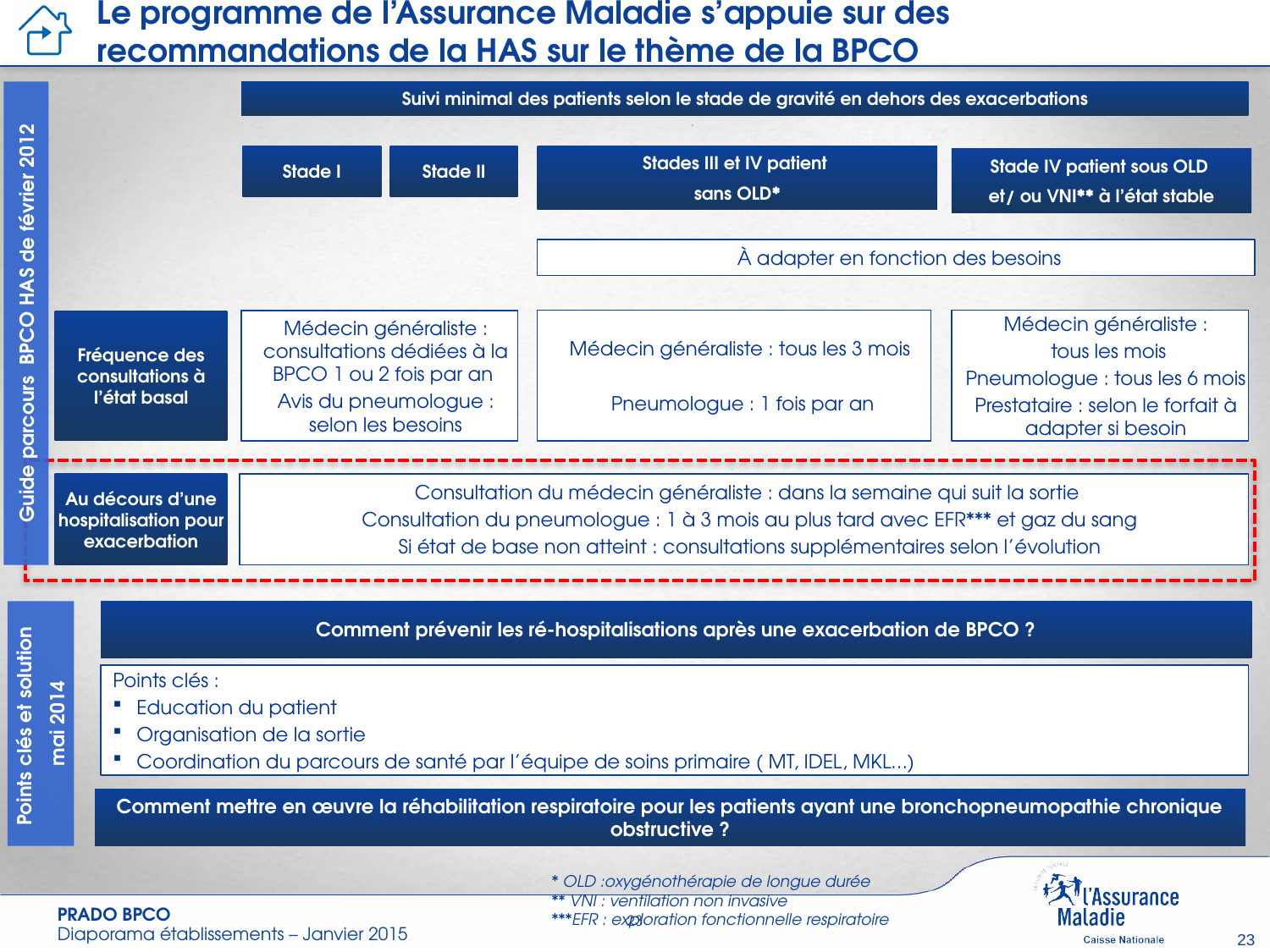

Le programme de l’Assurance Maladie s’appuie sur des recommandations de la HAS sur le thème de la BPCO
Suivi minimal des patients selon le stade de gravité en dehors des exacerbations
Stade I
Stade II
Stades III et IV patient
sans OLD*
Stade IV patient sous OLD
et/ ou VNI** à l’état stable
À adapter en fonction des besoins

Médecin généraliste : tous les 3 mois

 Pneumologue : 1 fois par an

Médecin généraliste :
 tous les mois
Pneumologue : tous les 6 mois
Prestataire : selon le forfait à adapter si besoin
Fréquence des consultations à l’état basal
Médecin généraliste : consultations dédiées à la BPCO 1 ou 2 fois par an
Avis du pneumologue : selon les besoins
Consultation du médecin généraliste : dans la semaine qui suit la sortie
Consultation du pneumologue : 1 à 3 mois au plus tard avec EFR*** et gaz du sang
Si état de base non atteint : consultations supplémentaires selon l’évolution
Au décours d’une hospitalisation pour exacerbation
Guide parcours  BPCO HAS de février 2012

Comment prévenir les ré-hospitalisations après une exacerbation de BPCO ?
Points clés :
Education du patient
Organisation de la sortie
Coordination du parcours de santé par l’équipe de soins primaire ( MT, IDEL, MKL…)
Points clés et solution
mai 2014
Comment mettre en œuvre la réhabilitation respiratoire pour les patients ayant une bronchopneumopathie chronique obstructive ?
* OLD :oxygénothérapie de longue durée
** VNI : ventilation non invasive
***EFR : exploration fonctionnelle respiratoire
23